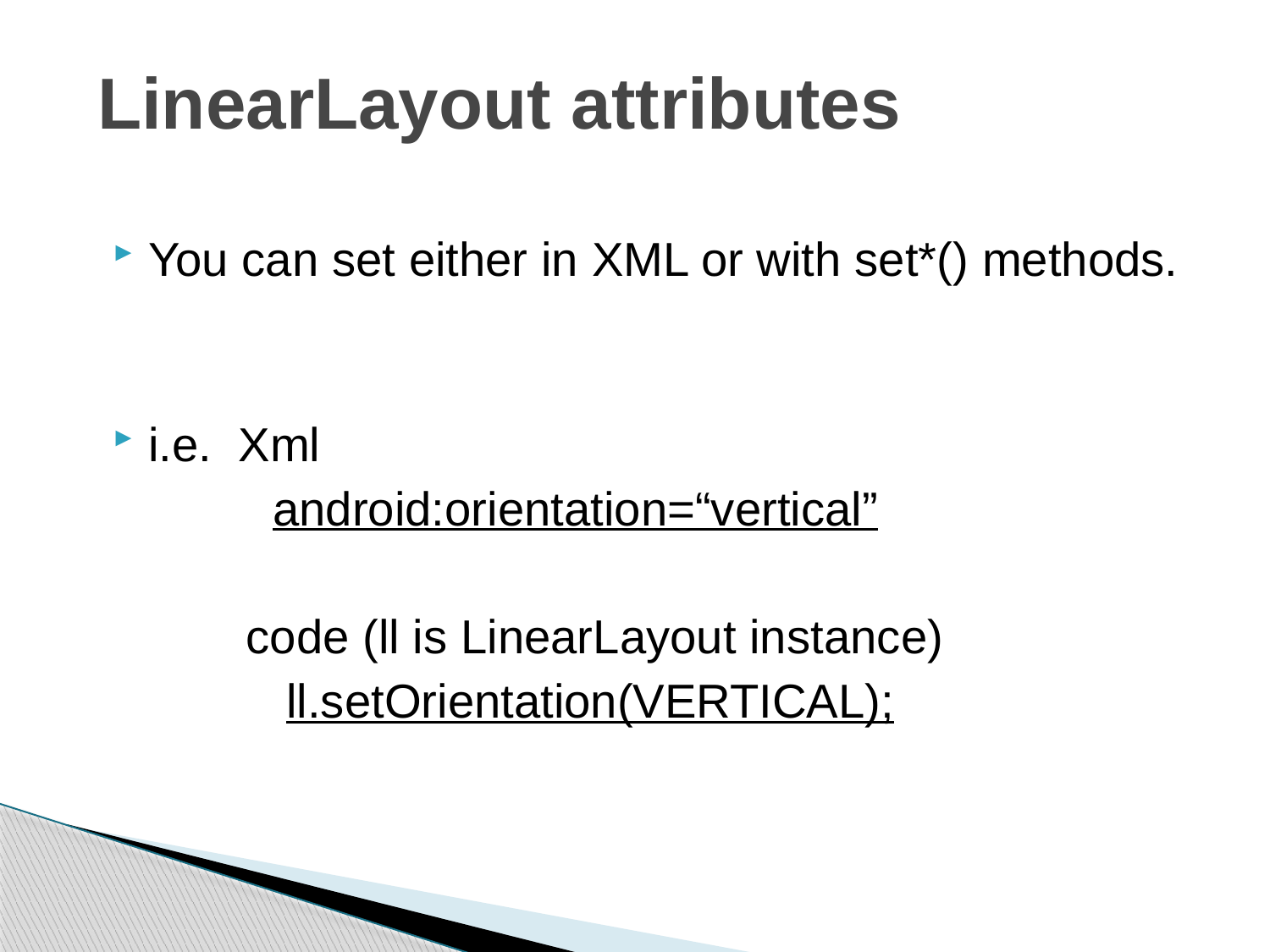

# LinearLayout attributes
You can set either in XML or with set*() methods.

i.e.  Xml
            android:orientation=“vertical”

          code (ll is LinearLayout instance)
             ll.setOrientation(VERTICAL);